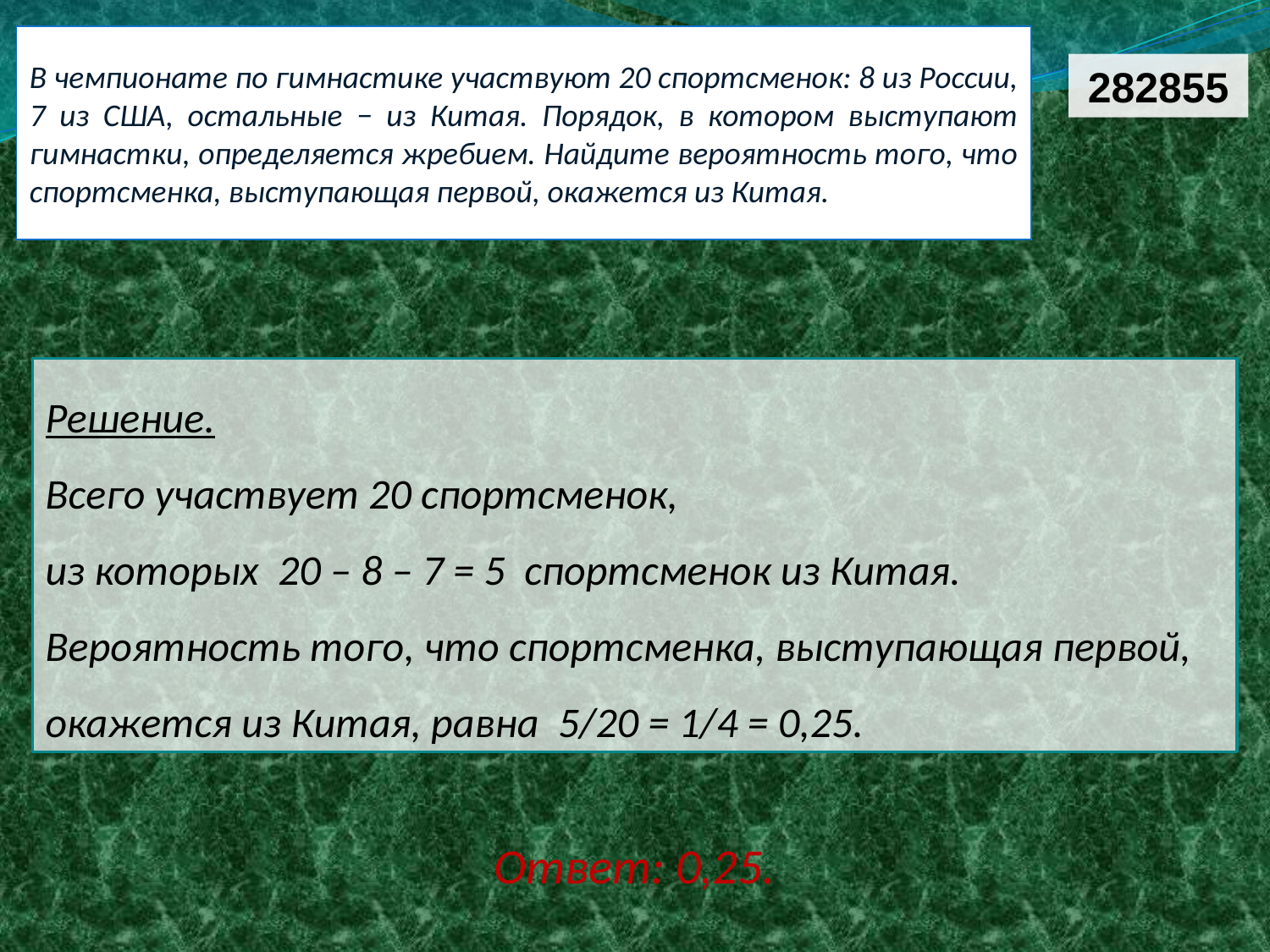

В чемпионате по гимнастике участвуют 20 спортсменок: 8 из России, 7 из США, остальные − из Китая. Порядок, в котором выступают гимнастки, определяется жребием. Найдите вероятность того, что спортсменка, выступающая первой, окажется из Китая.
282855
Решение.
Всего участвует 20 спортсменок,
из которых  20 – 8 – 7 = 5  спортсменок из Китая.
Вероятность того, что спортсменка, выступающая первой, окажется из Китая, равна  5/20 = 1/4 = 0,25.
Ответ: 0,25.